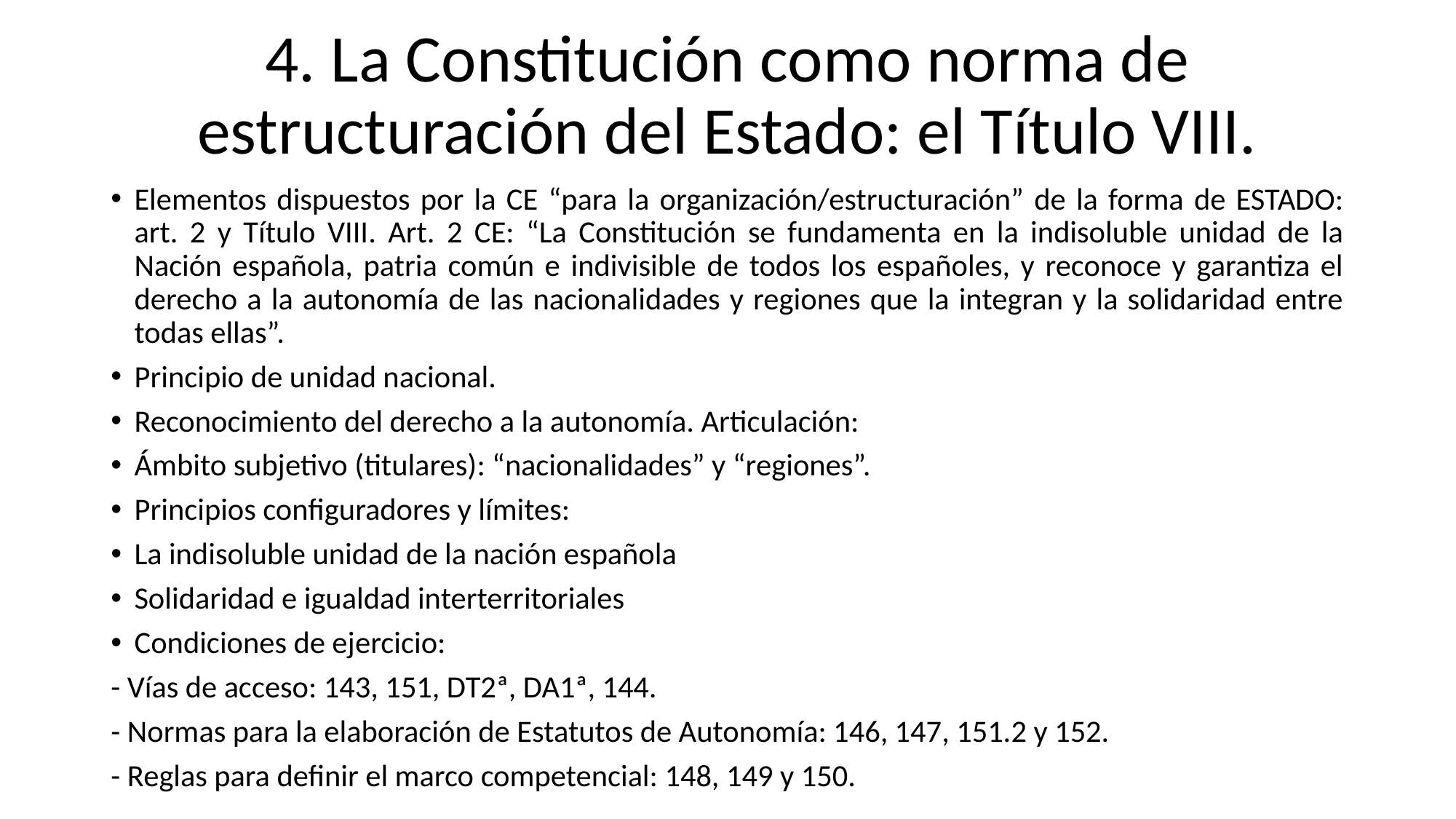

# 4. La Constitución como norma de estructuración del Estado: el Título VIII.
Elementos dispuestos por la CE “para la organización/estructuración” de la forma de ESTADO: art. 2 y Título VIII. Art. 2 CE: “La Constitución se fundamenta en la indisoluble unidad de la Nación española, patria común e indivisible de todos los españoles, y reconoce y garantiza el derecho a la autonomía de las nacionalidades y regiones que la integran y la solidaridad entre todas ellas”.
Principio de unidad nacional.
Reconocimiento del derecho a la autonomía. Articulación:
Ámbito subjetivo (titulares): “nacionalidades” y “regiones”.
Principios configuradores y límites:
La indisoluble unidad de la nación española
Solidaridad e igualdad interterritoriales
Condiciones de ejercicio:
- Vías de acceso: 143, 151, DT2ª, DA1ª, 144.
- Normas para la elaboración de Estatutos de Autonomía: 146, 147, 151.2 y 152.
- Reglas para definir el marco competencial: 148, 149 y 150.